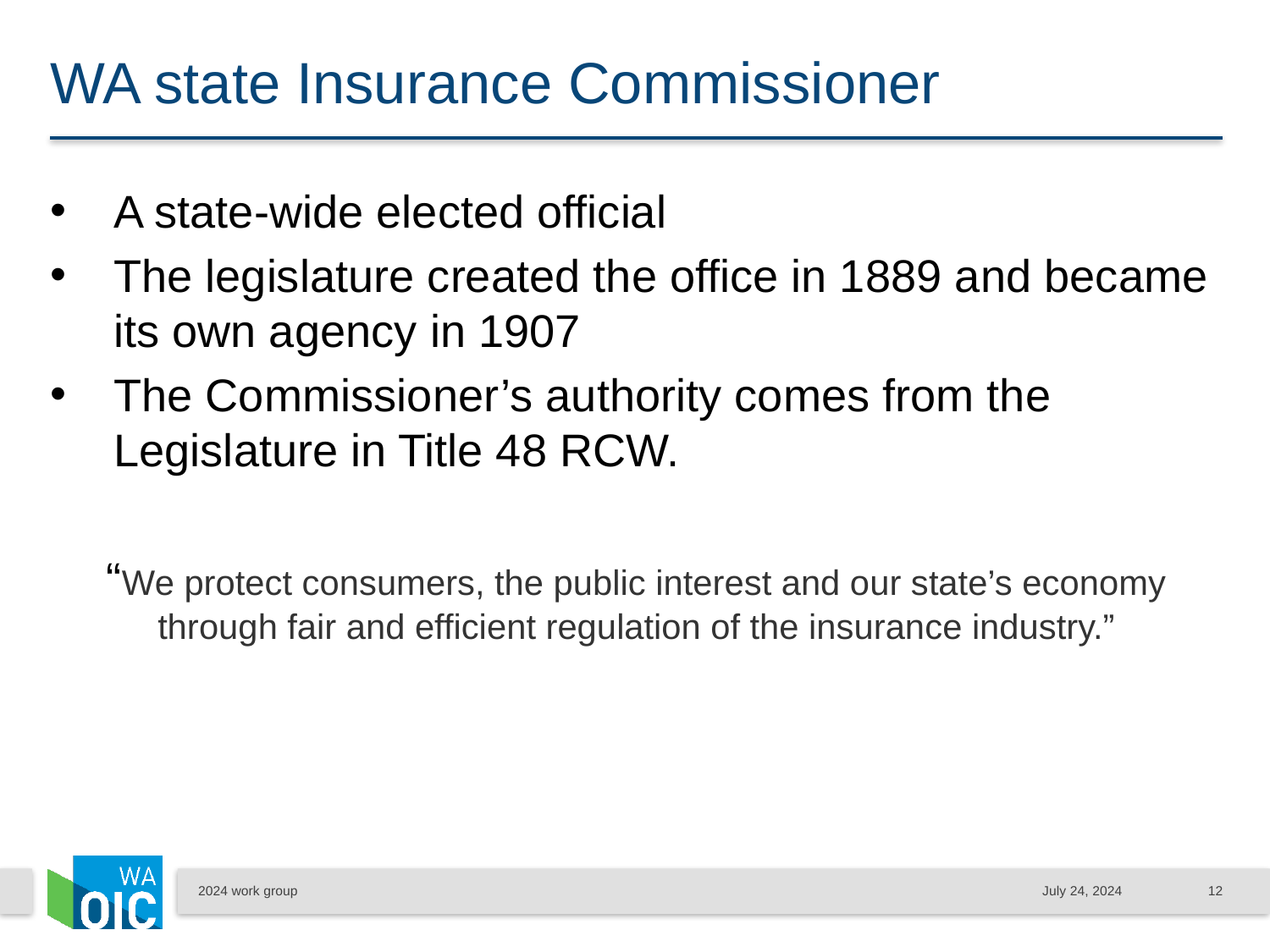

# WA state Insurance Commissioner
A state-wide elected official
The legislature created the office in 1889 and became its own agency in 1907
The Commissioner’s authority comes from the Legislature in Title 48 RCW.

“We protect consumers, the public interest and our state’s economy through fair and efficient regulation of the insurance industry.”

2024 work group
July 24, 2024
12